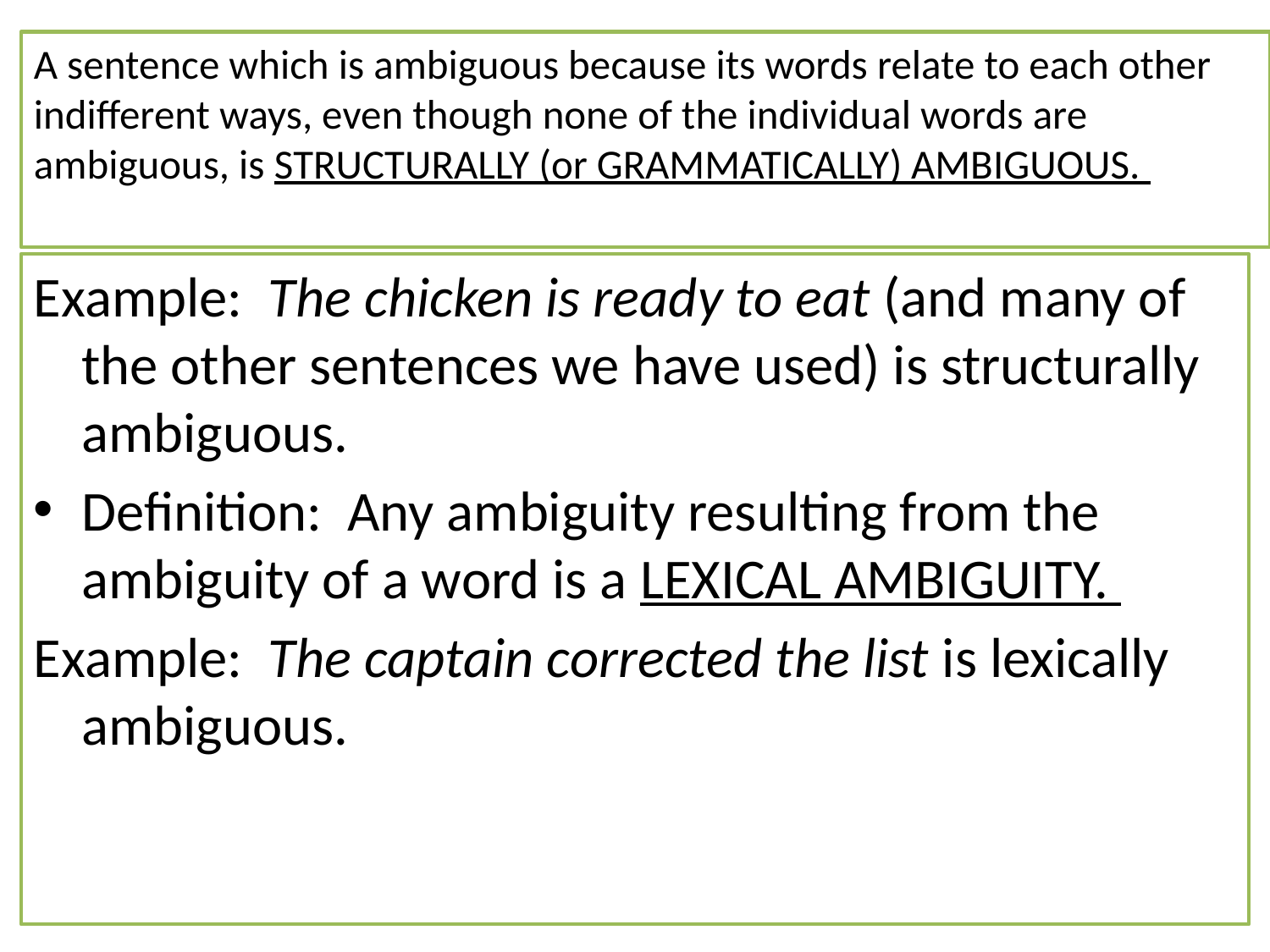

# A sentence which is ambiguous because its words relate to each other indifferent ways, even though none of the individual words are ambiguous, is STRUCTURALLY (or GRAMMATICALLY) AMBIGUOUS.
Example:  The chicken is ready to eat (and many of the other sentences we have used) is structurally ambiguous.
Definition:  Any ambiguity resulting from the ambiguity of a word is a LEXICAL AMBIGUITY.
Example:  The captain corrected the list is lexically ambiguous.